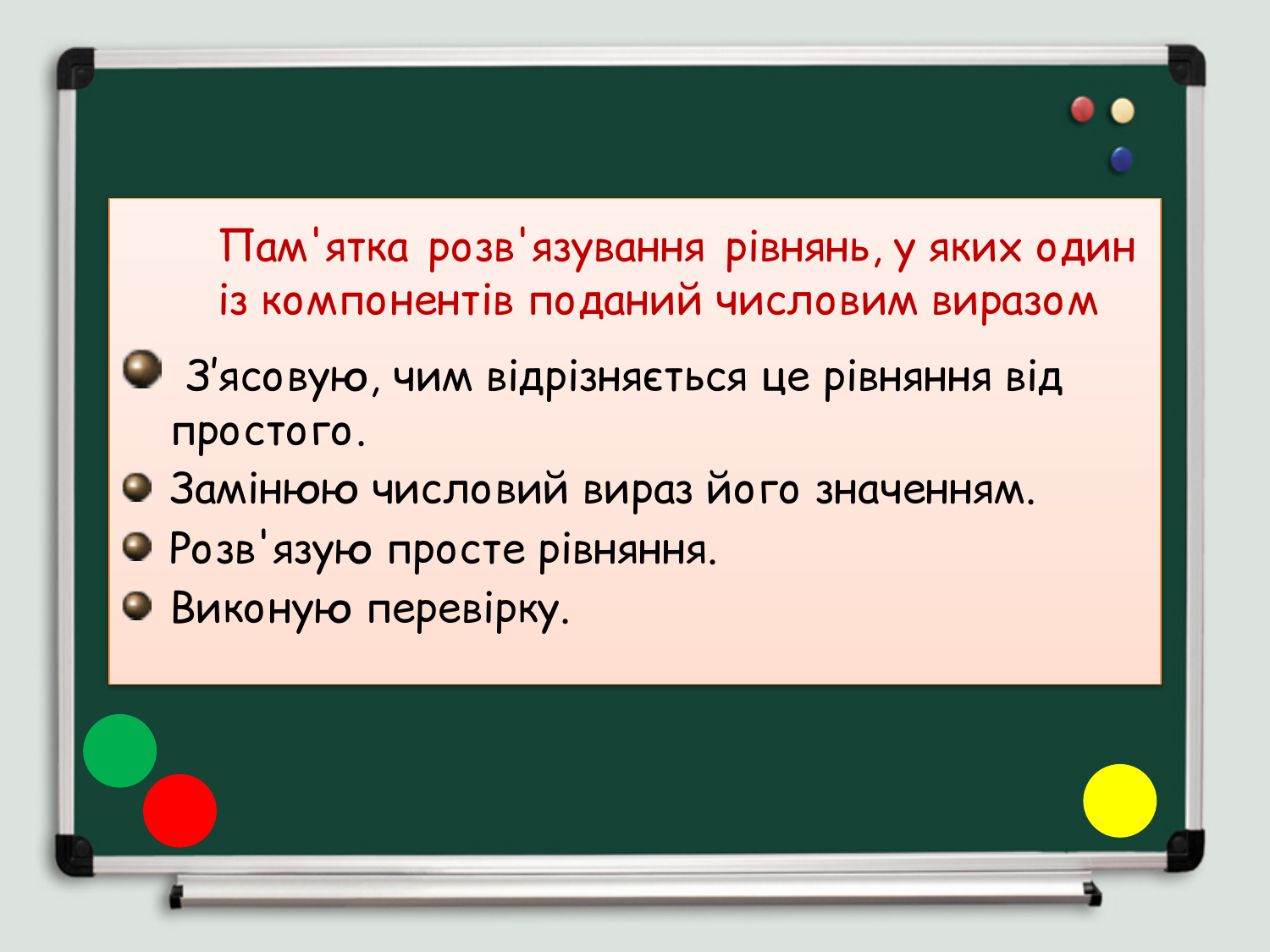

Пам'ятка  розв'язування  рівнянь, у яких один із компонентів поданий числовим виразом
 З’ясовую, чим відрізняється це рівняння від простого.
Замінюю числовий вираз його значенням.
Розв'язую просте рівняння.
Виконую перевірку.